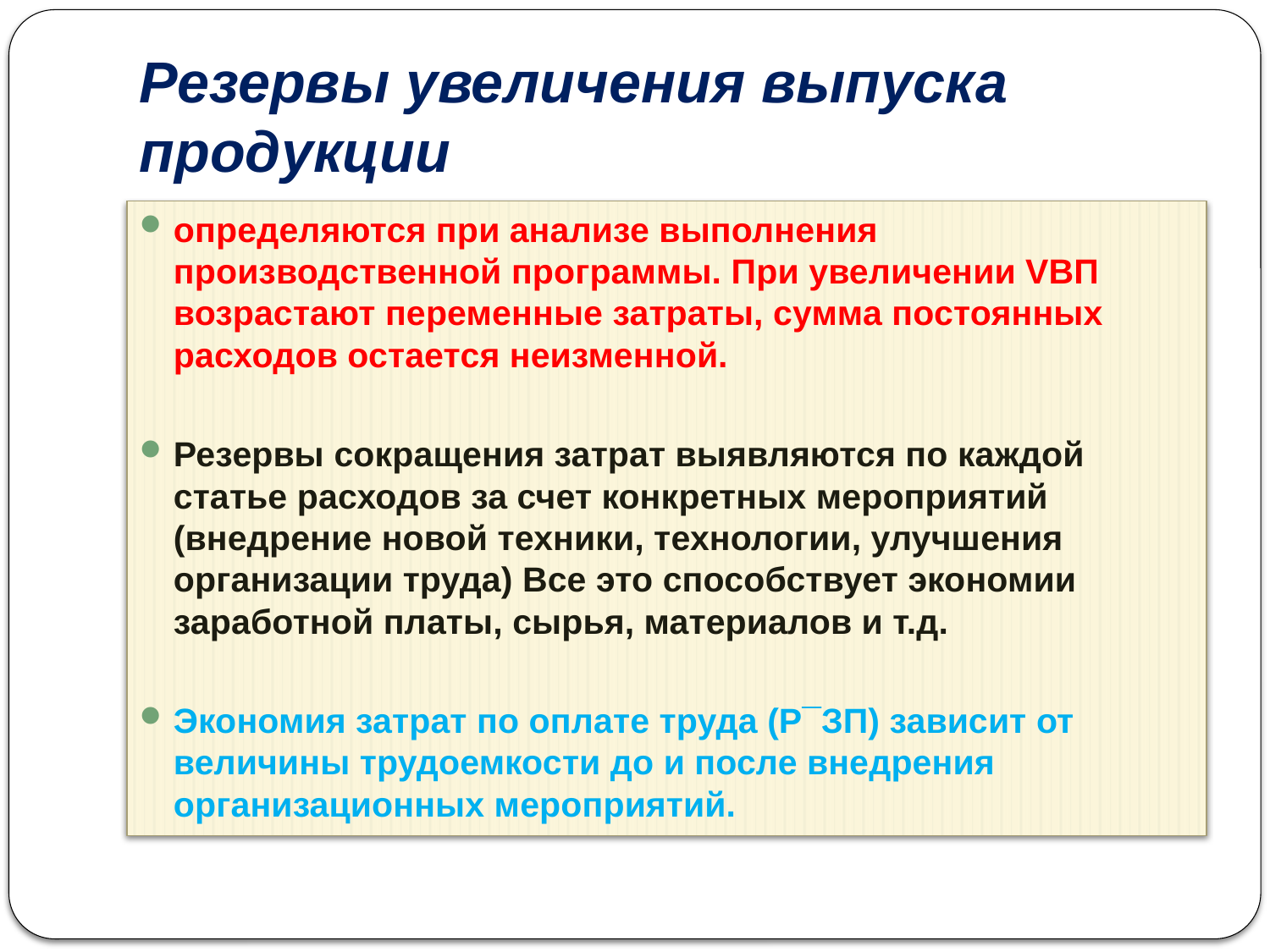

# Резервы увеличения выпуска продукции
определяются при анализе выполнения производственной программы. При увеличении VВП возрастают переменные затраты, сумма постоянных расходов остается неизменной.

Резервы сокращения затрат выявляются по каждой статье расходов за счет конкретных мероприятий (внедрение новой техники, технологии, улучшения организации труда) Все это способствует экономии заработной платы, сырья, материалов и т.д.

Экономия затрат по оплате труда (Р¯ЗП) зависит от величины трудоемкости до и после внедрения организационных мероприятий.